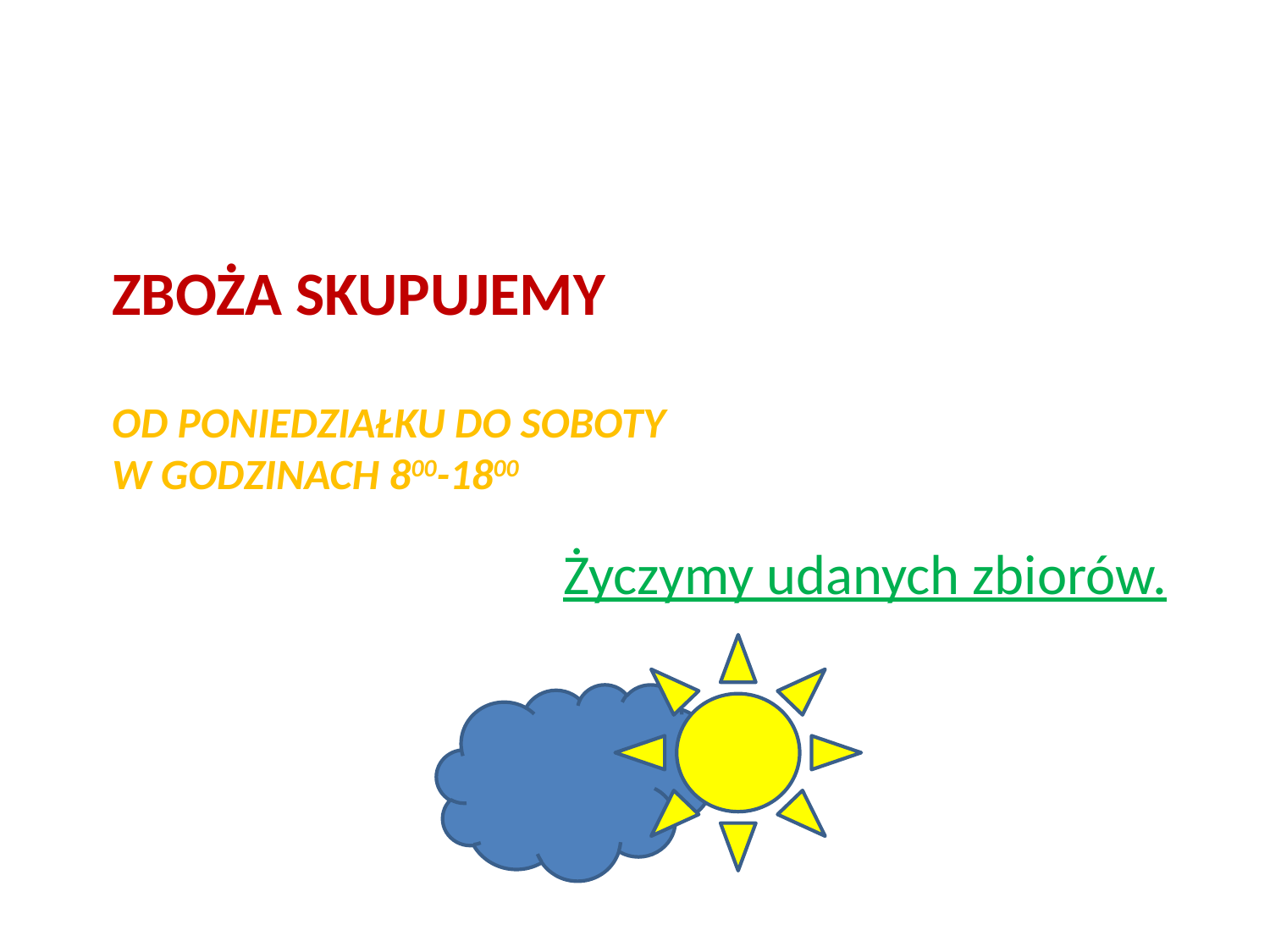

# Zboża skupujemy Od poniedziałku do soboty w godzinach 800-1800
Życzymy udanych zbiorów.